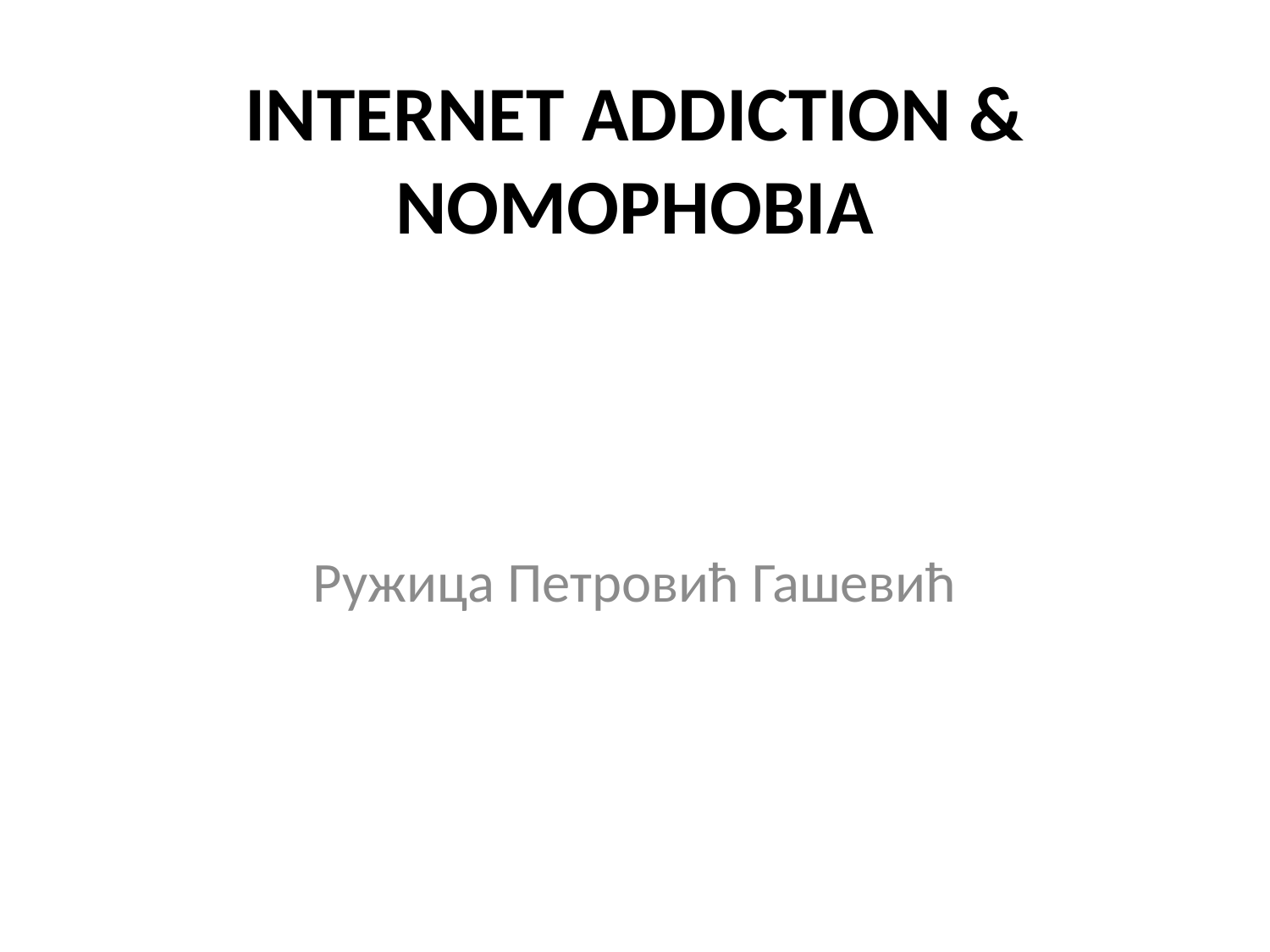

# INTERNET ADDICTION & NOMOPHOBIA
Ружица Петровић Гашевић